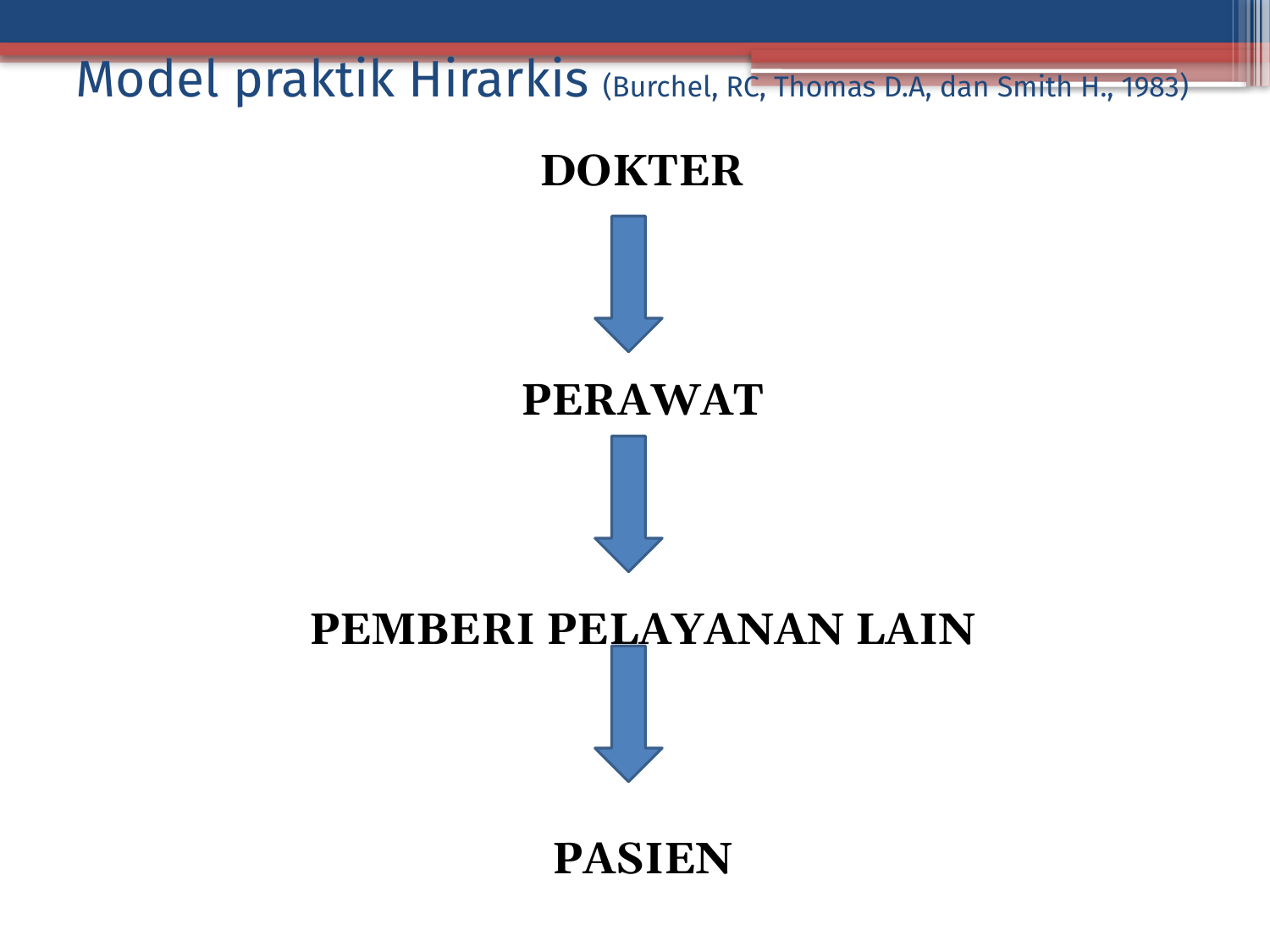

# Model praktik Hirarkis (Burchel, RC, Thomas D.A, dan Smith H., 1983)
DOKTER

PERAWAT

PEMBERI PELAYANAN LAIN

PASIEN